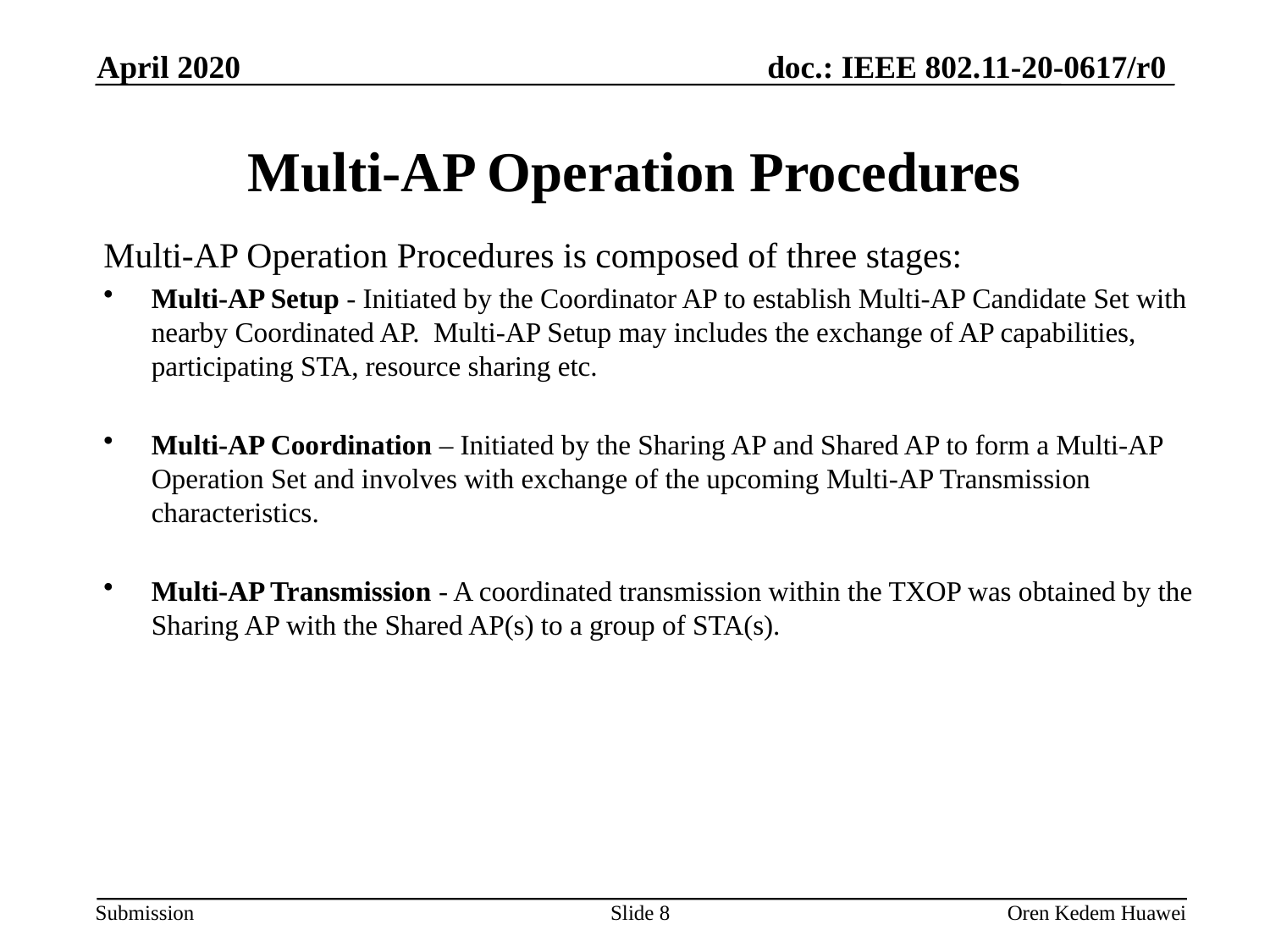

April 2020
Multi-AP Operation Procedures
Multi-AP Operation Procedures is composed of three stages:
Multi-AP Setup - Initiated by the Coordinator AP to establish Multi-AP Candidate Set with nearby Coordinated AP.  Multi-AP Setup may includes the exchange of AP capabilities, participating STA, resource sharing etc.

Multi-AP Coordination – Initiated by the Sharing AP and Shared AP to form a Multi-AP Operation Set and involves with exchange of the upcoming Multi-AP Transmission characteristics.

Multi-AP Transmission - A coordinated transmission within the TXOP was obtained by the Sharing AP with the Shared AP(s) to a group of STA(s).
Slide 8
Oren Kedem Huawei